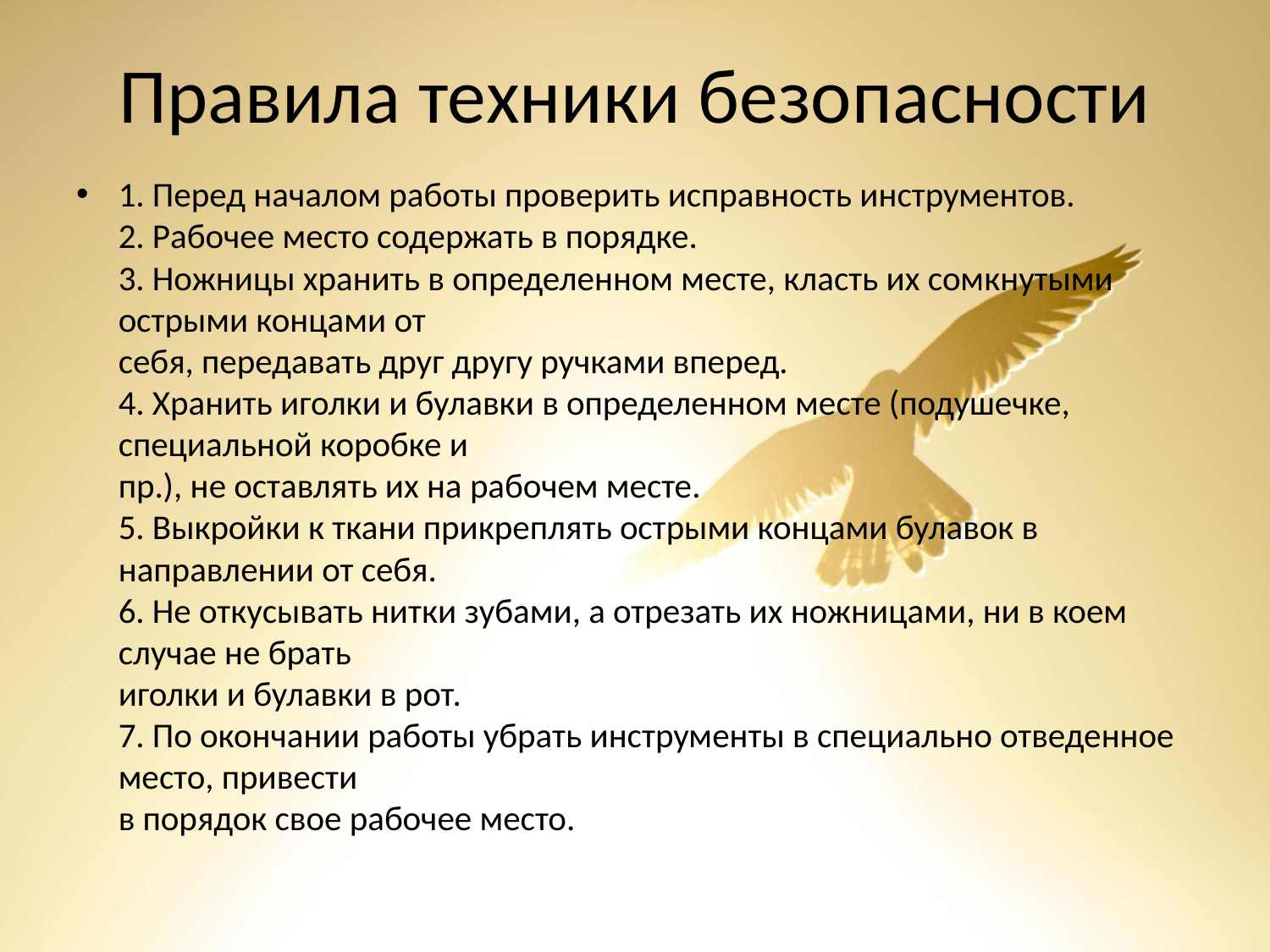

# Правила техники безопасности
1. Перед началом работы проверить исправность инструментов.
2. Рабочее место содержать в порядке.
3. Ножницы хранить в определенном месте, класть их сомкнутыми острыми концами от
себя, передавать друг другу ручками вперед.
4. Хранить иголки и булавки в определенном месте (подушечке, специальной коробке и
пр.), не оставлять их на рабочем месте.
5. Выкройки к ткани прикреплять острыми концами булавок в направлении от себя.
6. Не откусывать нитки зубами, а отрезать их ножницами, ни в коем случае не брать
иголки и булавки в рот.
7. По окончании работы убрать инструменты в специально отведенное место, привести
в порядок свое рабочее место.